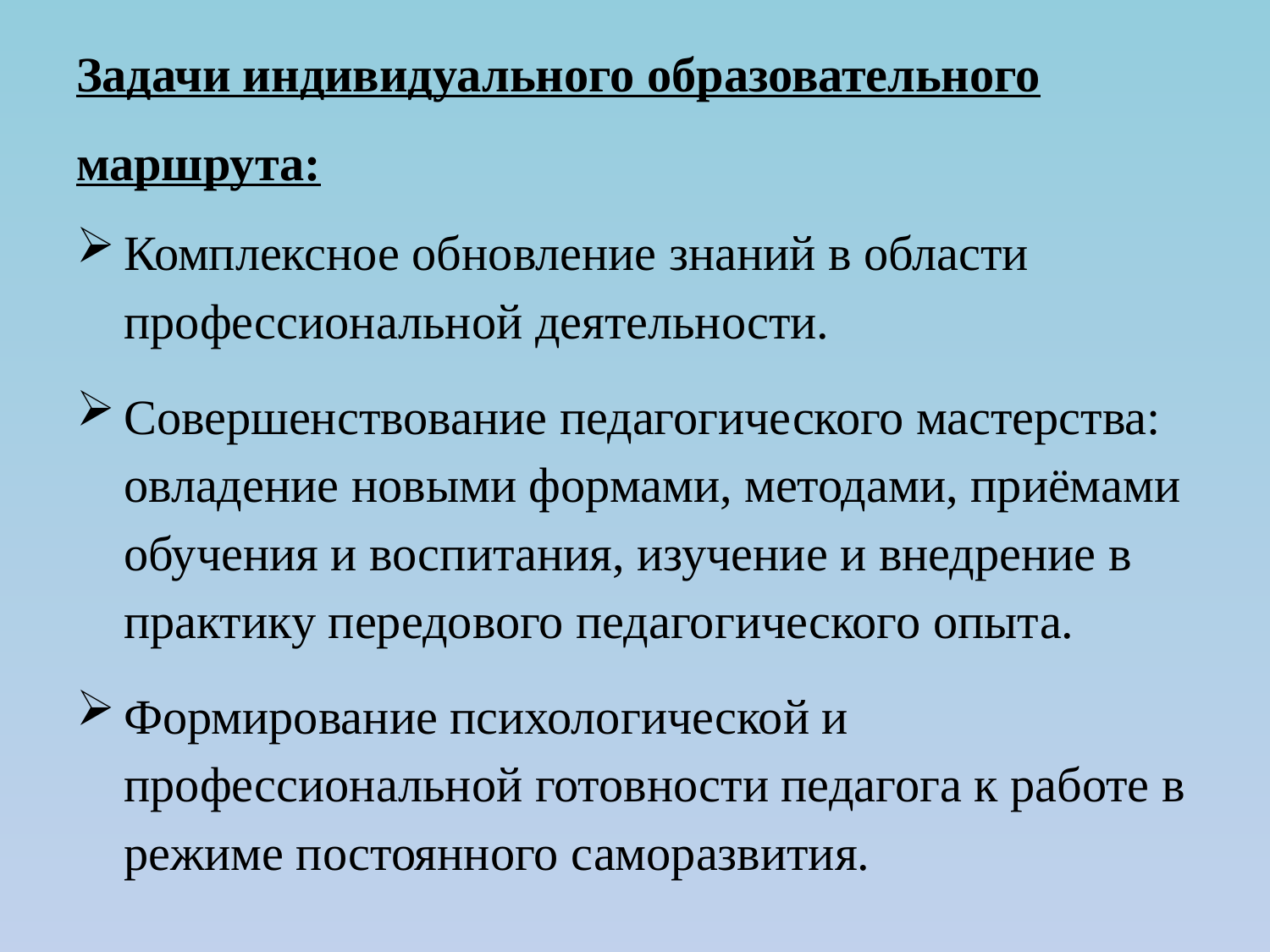

# Задачи индивидуального образовательного маршрута:
Комплексное обновление знаний в области профессиональной деятельности.
Совершенствование педагогического мастерства: овладение новыми формами, методами, приёмами обучения и воспитания, изучение и внедрение в практику передового педагогического опыта.
Формирование психологической и профессиональной готовности педагога к работе в режиме постоянного саморазвития.